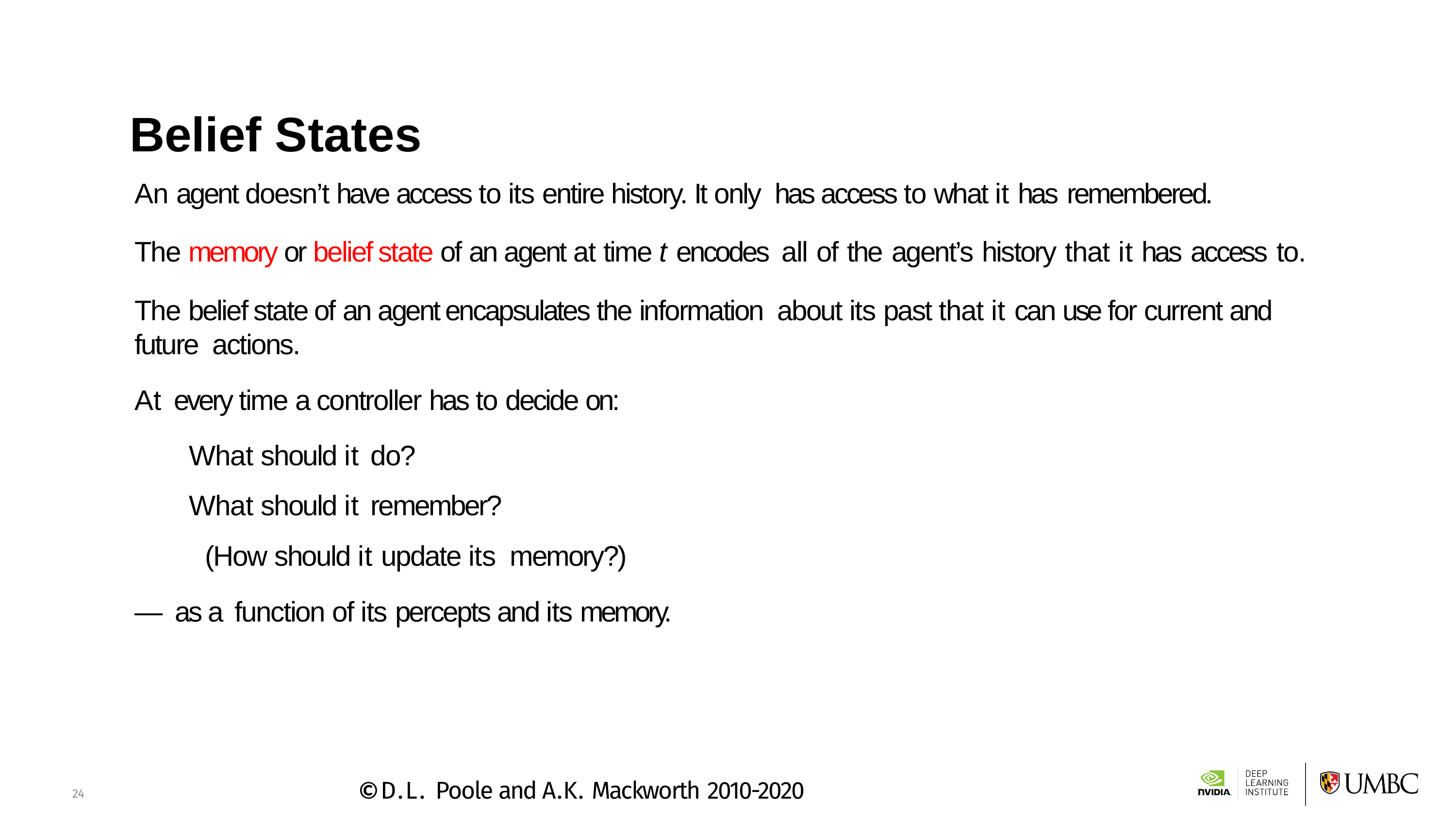

# Belief States
An agent doesn’t have access to its entire history. It only  has access to what it has remembered.
The memory or belief state of an agent at time t encodes  all of the agent’s history that it has access to.
The belief state of an agent encapsulates the information  about its past that it can use for current and future  actions.
At every time a controller has to decide on:
What should it do?
What should it remember?
(How should it update its memory?)
— as a function of its percepts and its memory.
©D.L. Poole and A.K. Mackworth 2010-2020
8 / 12